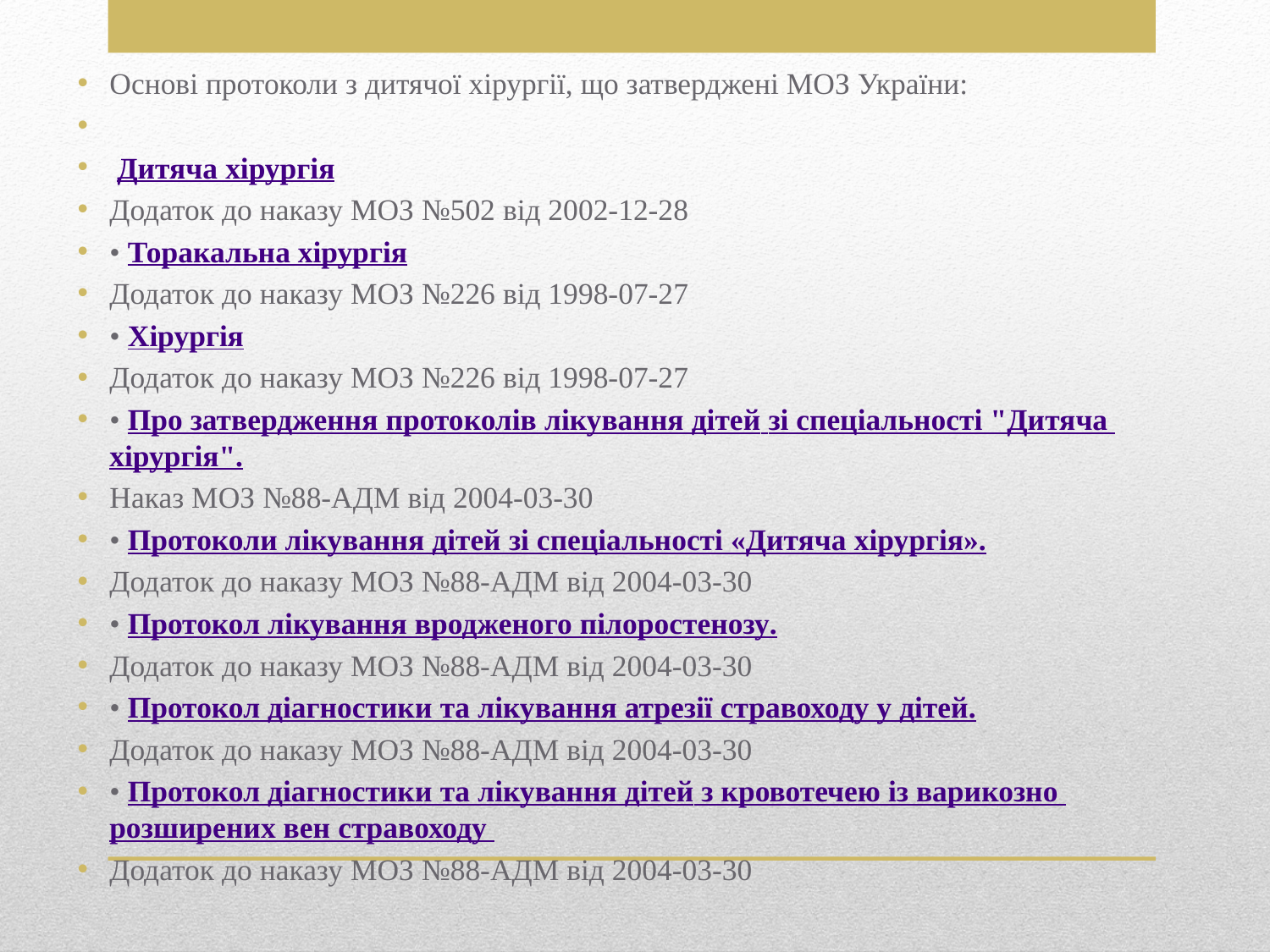

Основі протоколи з дитячої хірургії, що затверджені МОЗ України:

 Дитяча хірургія
Додаток до наказу МОЗ №502 від 2002-12-28
• Торакальна хірургія
Додаток до наказу МОЗ №226 від 1998-07-27
• Хірургія
Додаток до наказу МОЗ №226 від 1998-07-27
• Про затвердження протоколів лікування дітей зі спеціальності "Дитяча хірургія".
Наказ МОЗ №88-АДМ від 2004-03-30
• Протоколи лікування дітей зі спеціальності «Дитяча хірургія».
Додаток до наказу МОЗ №88-АДМ від 2004-03-30
• Протокол лікування вродженого пілоростенозу.
Додаток до наказу МОЗ №88-АДМ від 2004-03-30
• Протокол діагностики та лікування атрезії стравоходу у дітей.
Додаток до наказу МОЗ №88-АДМ від 2004-03-30
• Протокол діагностики та лікування дітей з кровотечею із варикозно розширених вен стравоходу
Додаток до наказу МОЗ №88-АДМ від 2004-03-30